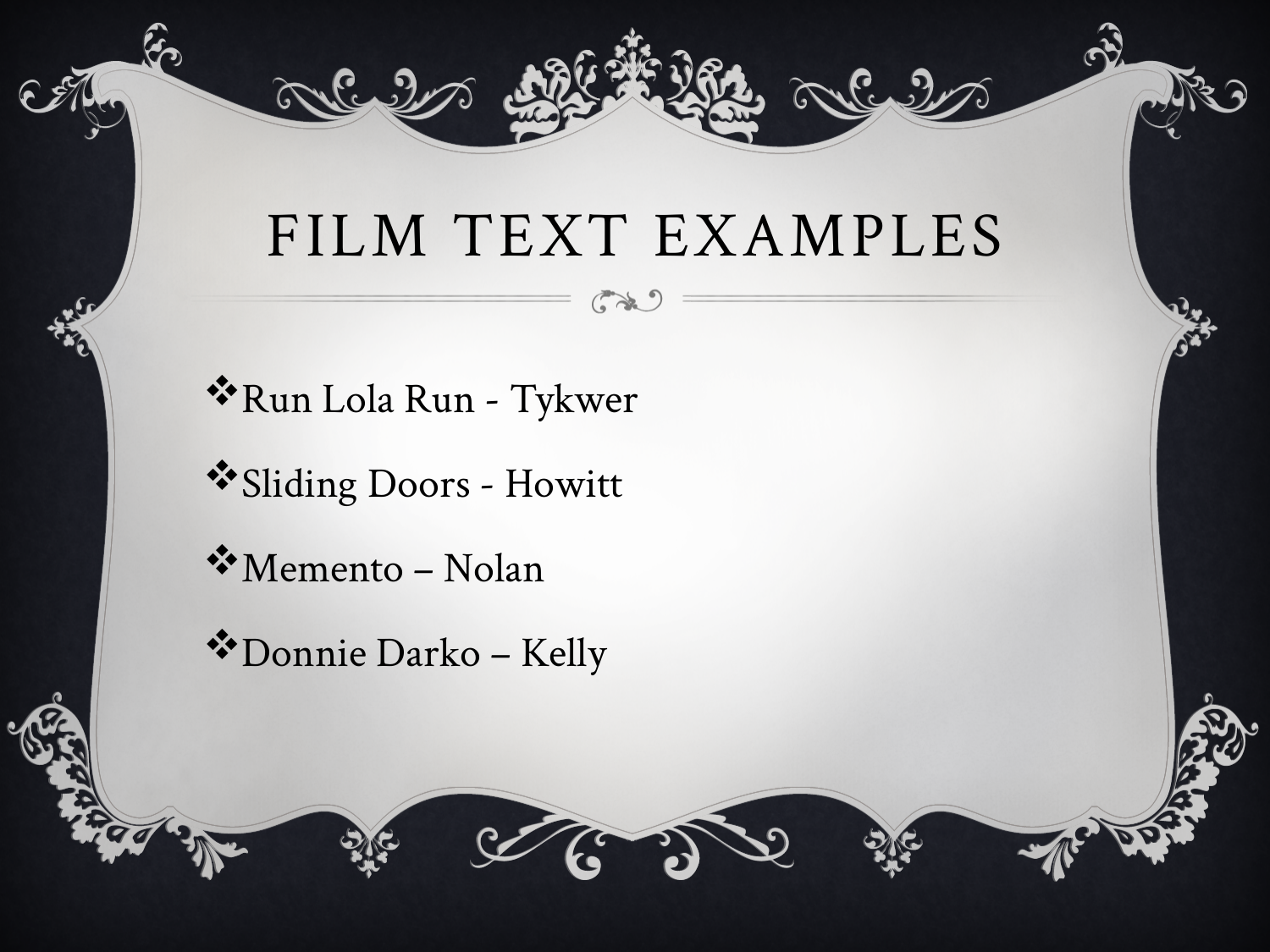

# FILM TEXT Examples
Run Lola Run - Tykwer
Sliding Doors - Howitt
Memento – Nolan
Donnie Darko – Kelly